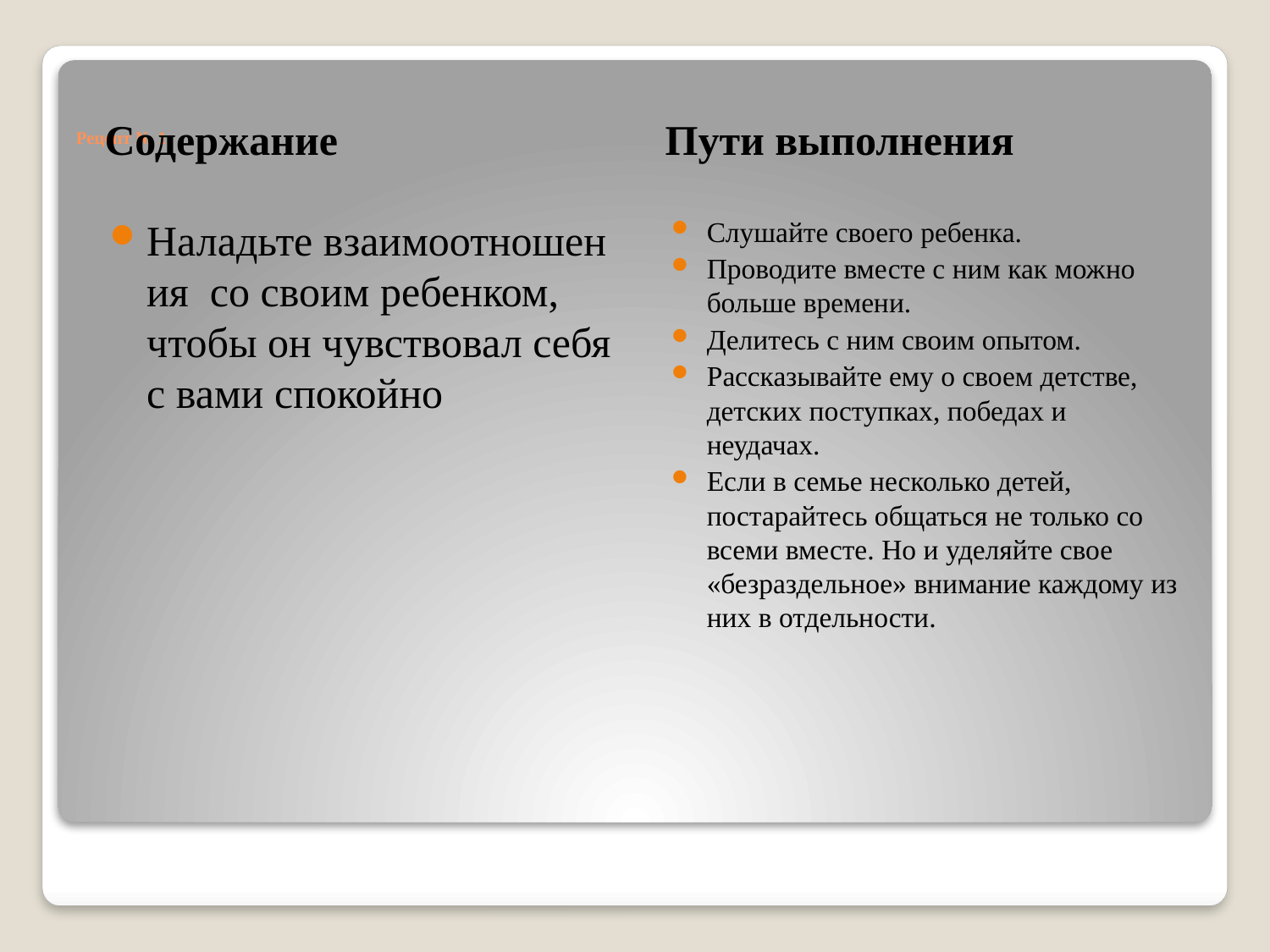

Содержание
Пути выполнения
# Рецепт № 1
Наладьте взаимоотношения  со своим ребенком, чтобы он чувствовал себя с вами спокойно

Слушайте своего ребенка.
Проводите вместе с ним как можно больше времени.
Делитесь с ним своим опытом.
Рассказывайте ему о своем детстве, детских поступках, победах и неудачах.
Если в семье несколько детей, постарайтесь общаться не только со всеми вместе. Но и уделяйте свое «безраздельное» внимание каждому из них в отдельности.